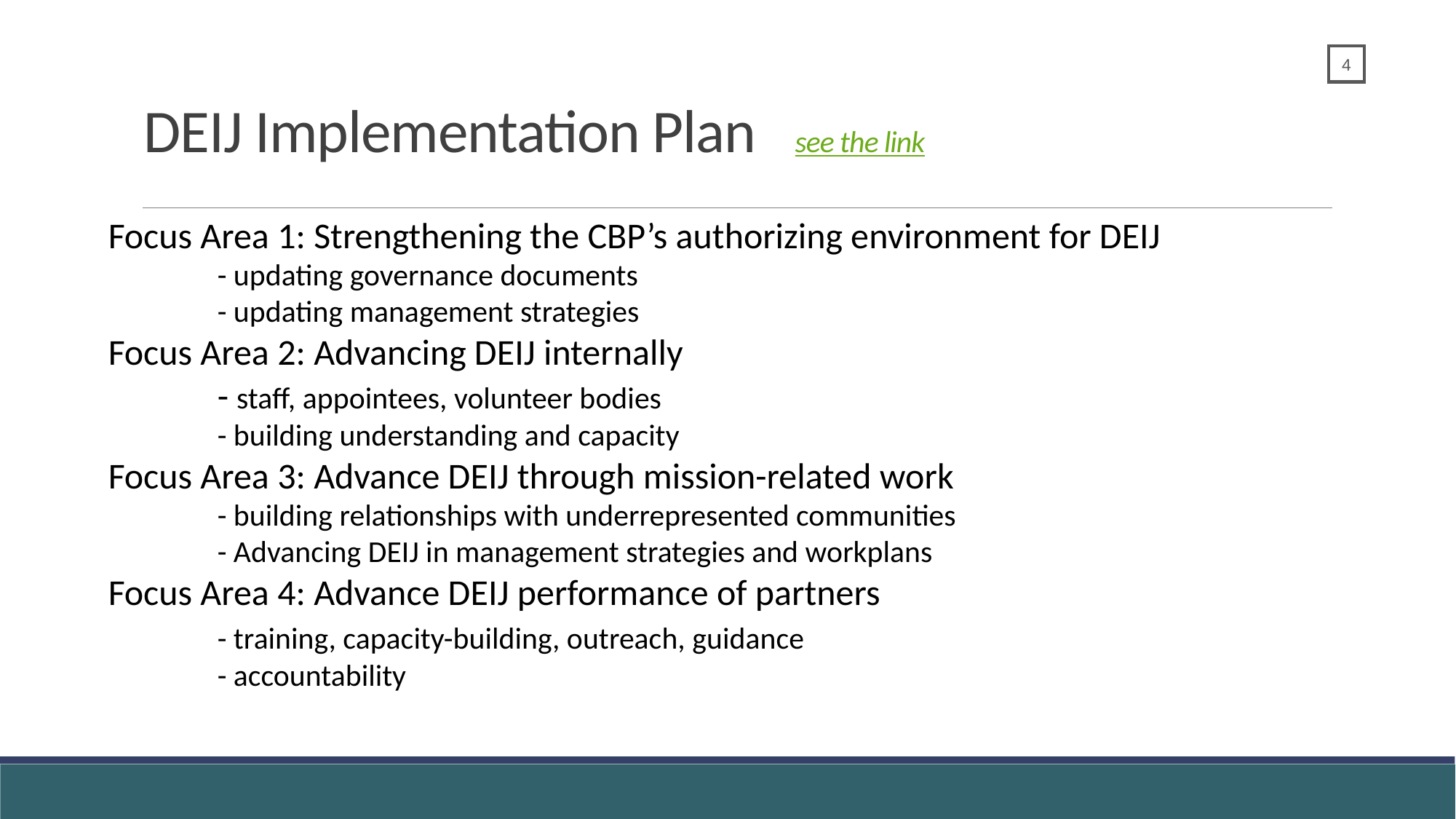

DEIJ Implementation Plan   see the link
Focus Area 1: Strengthening the CBP’s authorizing environment for DEIJ
	- updating governance documents
	- updating management strategies
Focus Area 2: Advancing DEIJ internally
	- staff, appointees, volunteer bodies
	- building understanding and capacity
Focus Area 3: Advance DEIJ through mission-related work
	- building relationships with underrepresented communities
	- Advancing DEIJ in management strategies and workplans
Focus Area 4: Advance DEIJ performance of partners
	- training, capacity-building, outreach, guidance
	- accountability